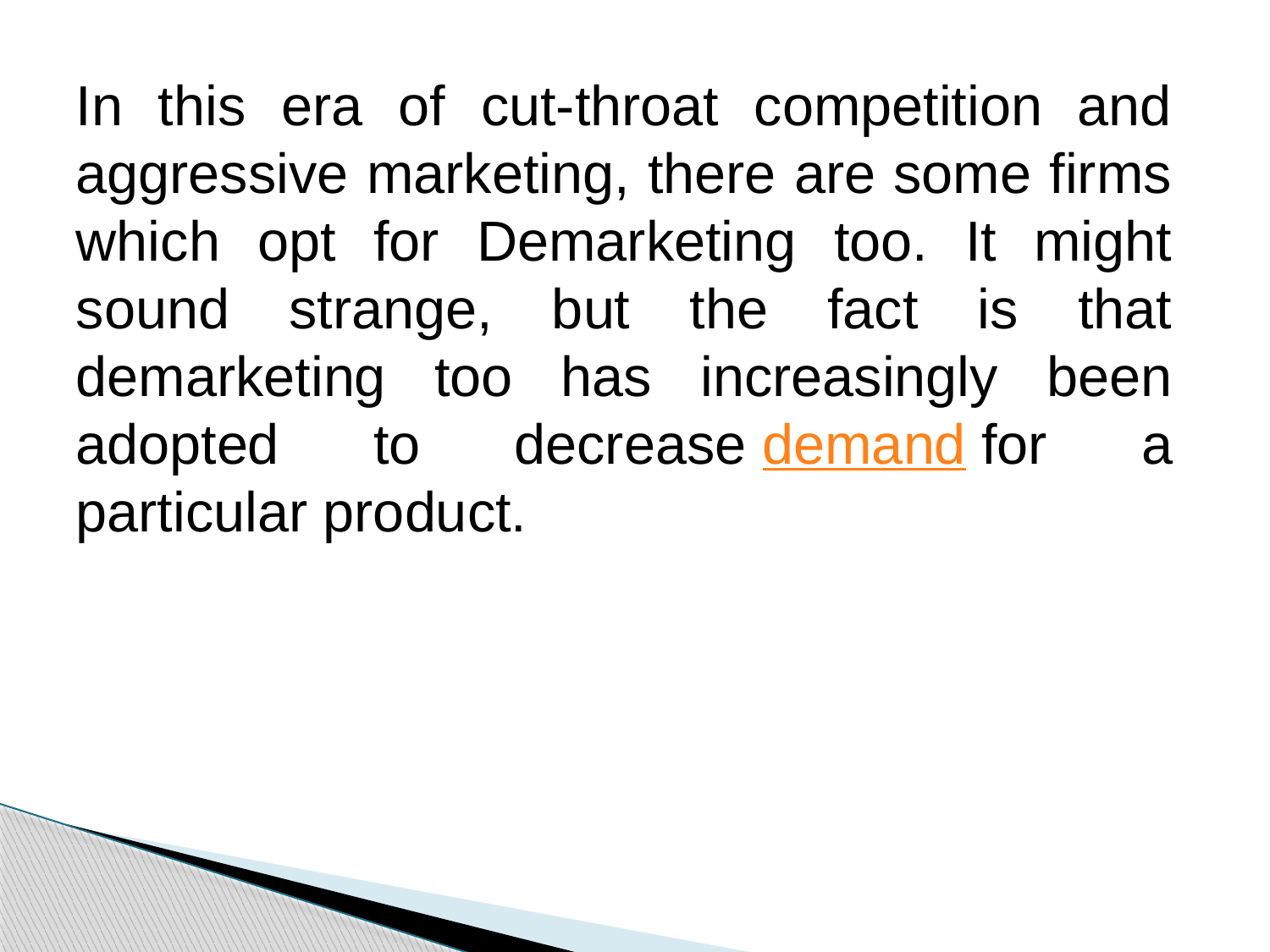

In this era of cut-throat competition and aggressive marketing, there are some firms which opt for Demarketing too. It might sound strange, but the fact is that demarketing too has increasingly been adopted to decrease demand for a particular product.